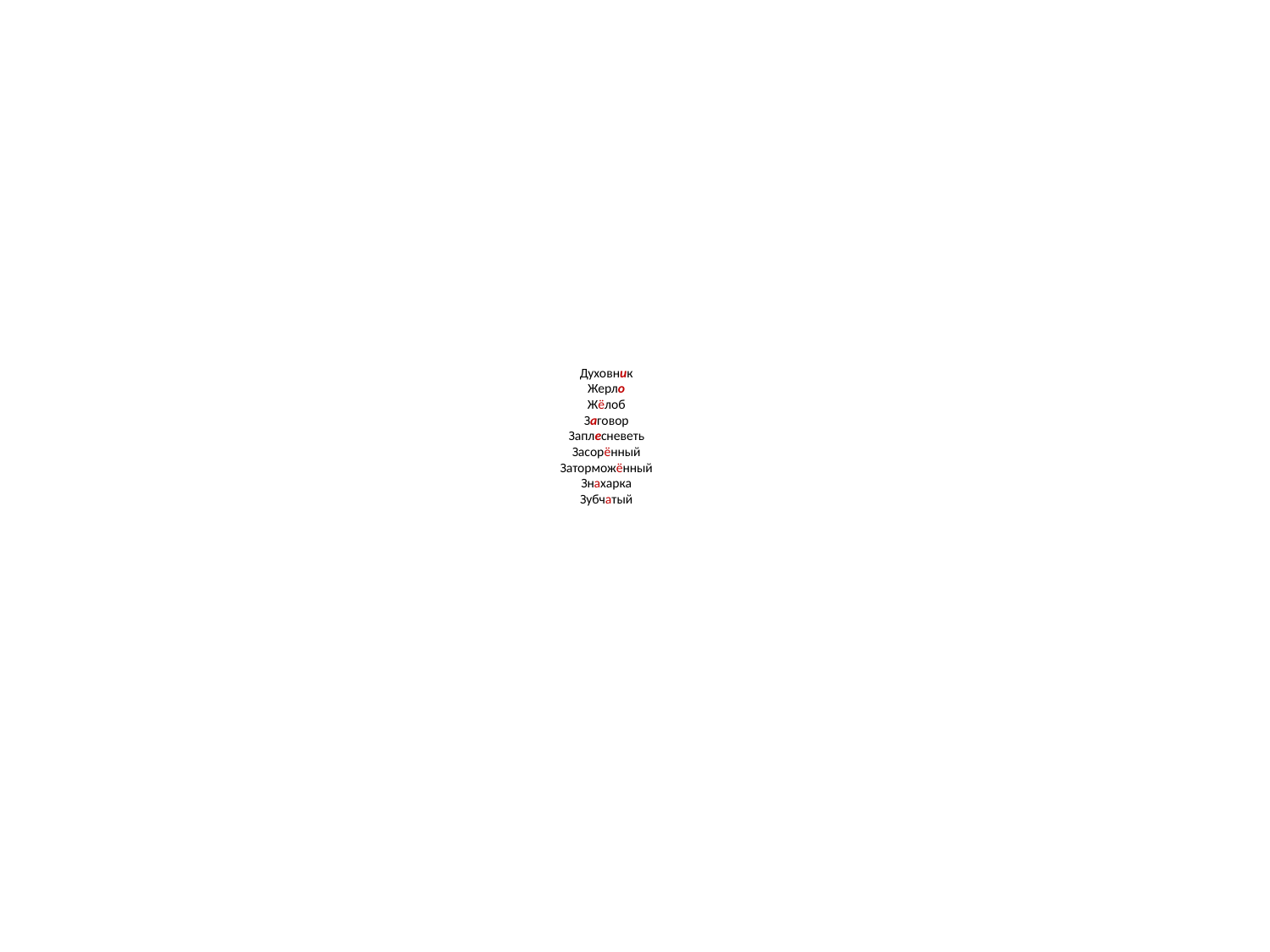

# Духовник Жерло Жёлоб Заговор Заплесневеть Засорённый Заторможённый Знахарка Зубчатый